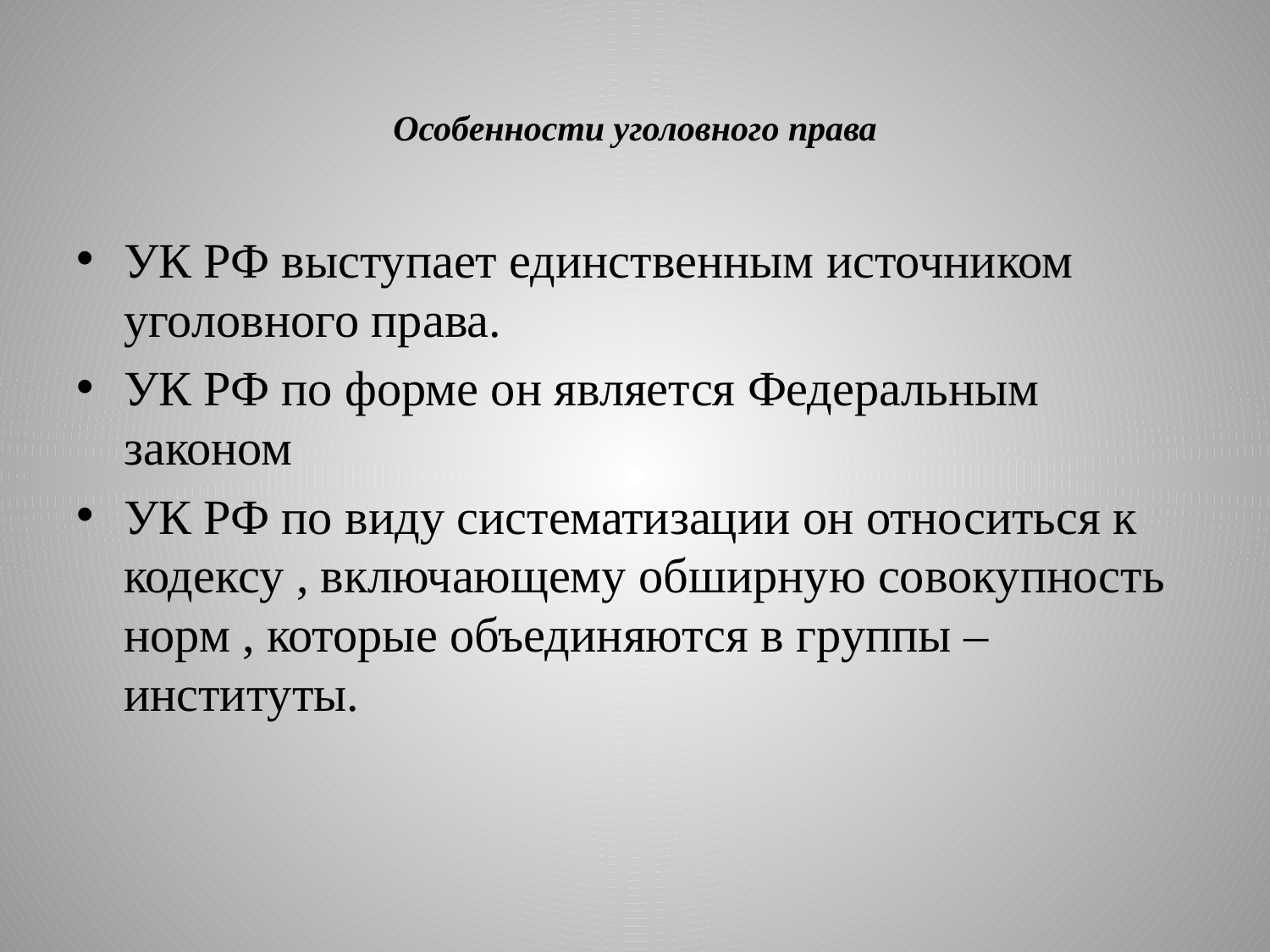

# Особенности уголовного права
УК РФ выступает единственным источником уголовного права.
УК РФ по форме он является Федеральным законом
УК РФ по виду систематизации он относиться к кодексу , включающему обширную совокупность норм , которые объединяются в группы – институты.